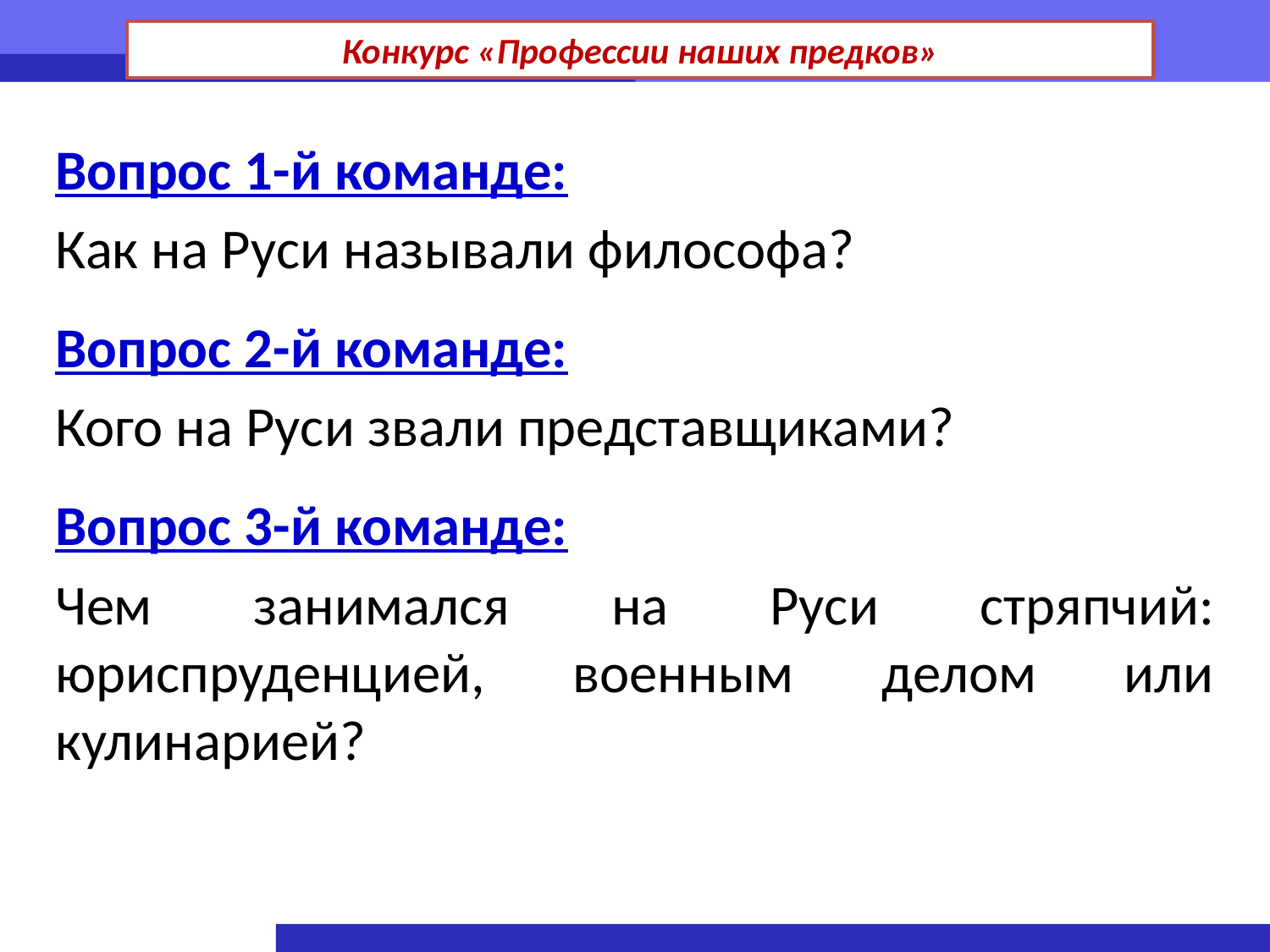

# Конкурс «Профессии наших предков»
Вопрос 1-й команде:
Как на Руси называли философа?

Вопрос 2-й команде:
Кого на Руси звали представщиками?

Вопрос 3-й команде:
Чем занимался на Руси стряпчий: юриспруденцией, военным делом или кулинарией?